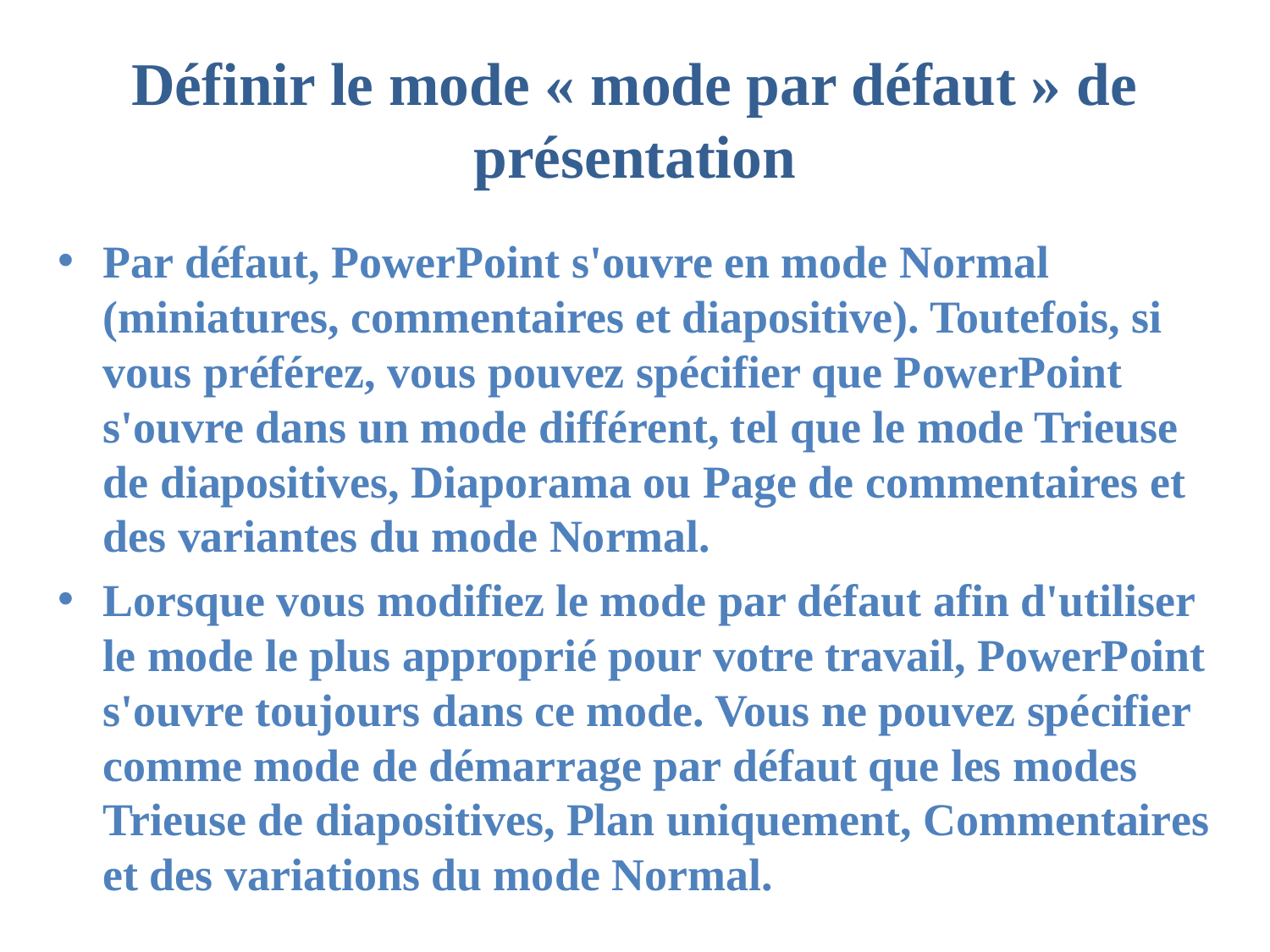

# Définir le mode « mode par défaut » de présentation
Par défaut, PowerPoint s'ouvre en mode Normal (miniatures, commentaires et diapositive). Toutefois, si vous préférez, vous pouvez spécifier que PowerPoint s'ouvre dans un mode différent, tel que le mode Trieuse de diapositives, Diaporama ou Page de commentaires et des variantes du mode Normal.
Lorsque vous modifiez le mode par défaut afin d'utiliser le mode le plus approprié pour votre travail, PowerPoint s'ouvre toujours dans ce mode. Vous ne pouvez spécifier comme mode de démarrage par défaut que les modes Trieuse de diapositives, Plan uniquement, Commentaires et des variations du mode Normal.